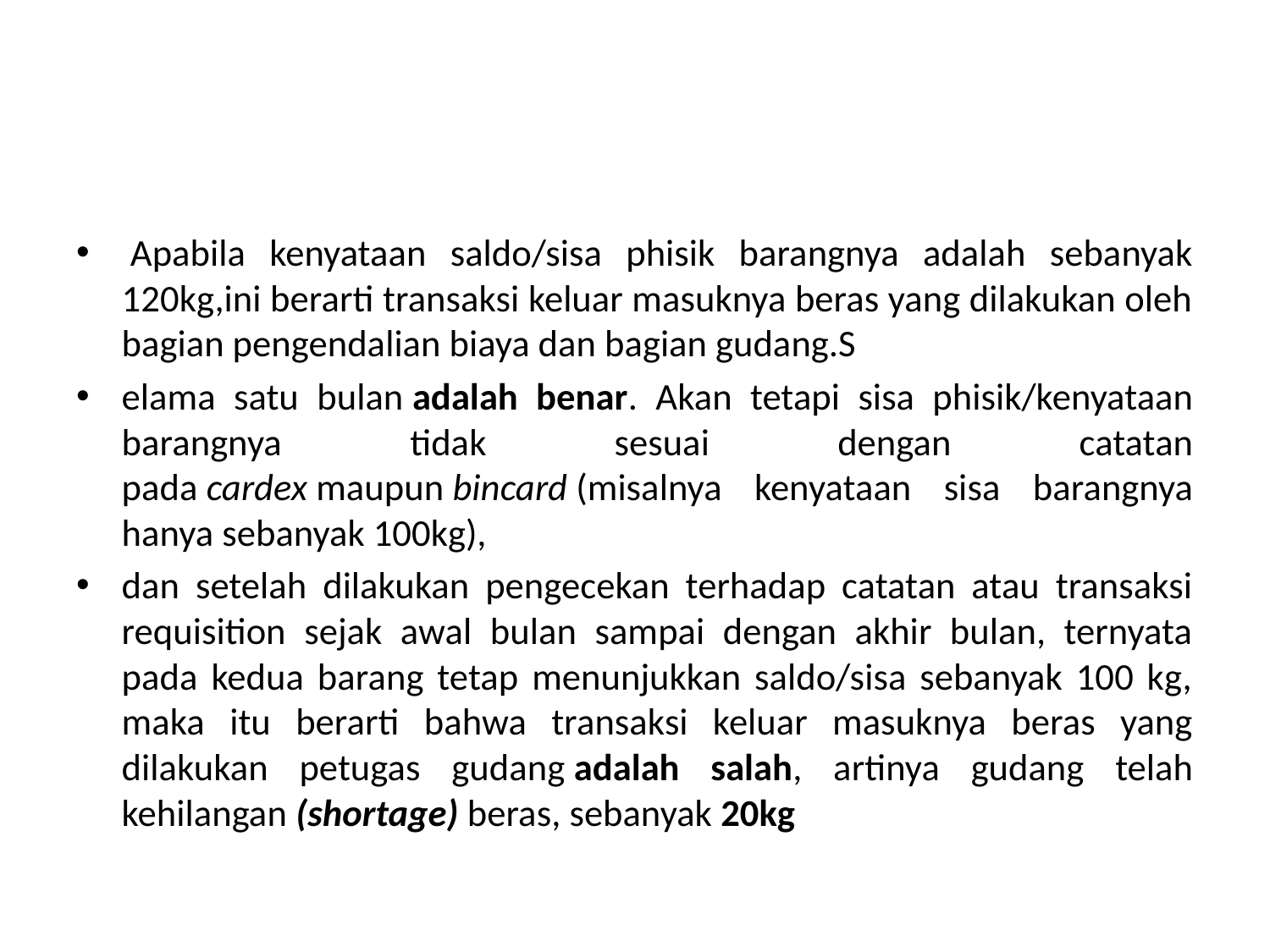

#
 Apabila kenyataan saldo/sisa phisik barangnya adalah sebanyak 120kg,ini berarti transaksi keluar masuknya beras yang dilakukan oleh bagian pengendalian biaya dan bagian gudang.S
elama satu bulan adalah benar. Akan tetapi sisa phisik/kenyataan barangnya tidak sesuai dengan catatan pada cardex maupun bincard (misalnya kenyataan sisa barangnya hanya sebanyak 100kg),
dan setelah dilakukan pengecekan terhadap catatan atau transaksi requisition sejak awal bulan sampai dengan akhir bulan, ternyata pada kedua barang tetap menunjukkan saldo/sisa sebanyak 100 kg, maka itu berarti bahwa transaksi keluar masuknya beras yang dilakukan petugas gudang adalah salah, artinya gudang telah kehilangan (shortage) beras, sebanyak 20kg